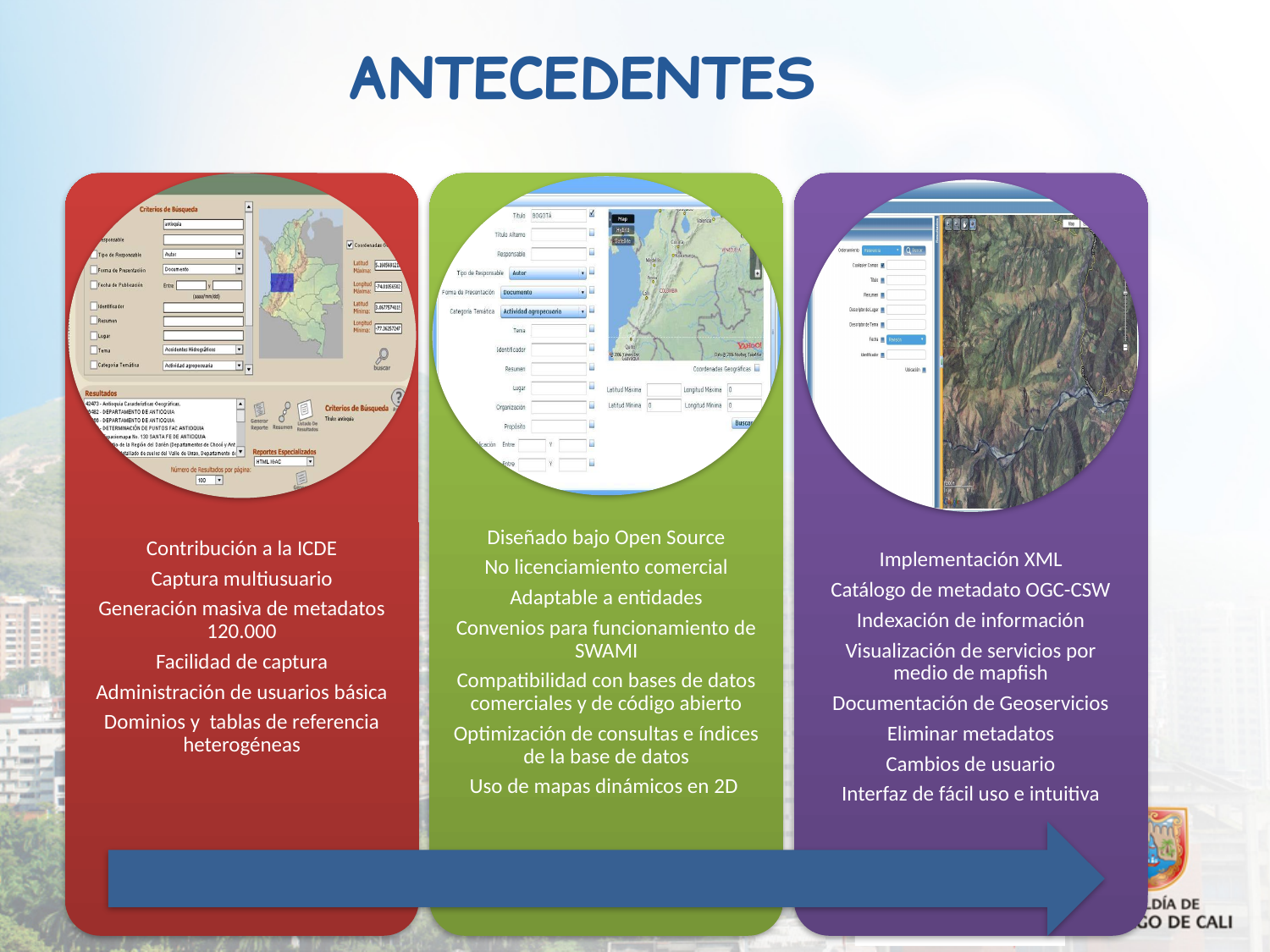

ANTECEDENTES

Contribución a la ICDE
Captura multiusuario
Generación masiva de metadatos 120.000
Facilidad de captura
Administración de usuarios básica
Dominios y  tablas de referencia heterogéneas

Diseñado bajo Open Source
No licenciamiento comercial
Adaptable a entidades
Convenios para funcionamiento de SWAMI
Compatibilidad con bases de datos comerciales y de código abierto
Optimización de consultas e índices de la base de datos
Uso de mapas dinámicos en 2D

Implementación XML
Catálogo de metadato OGC-CSW
Indexación de información
Visualización de servicios por medio de mapfish
Documentación de Geoservicios
Eliminar metadatos
Cambios de usuario
Interfaz de fácil uso e intuitiva